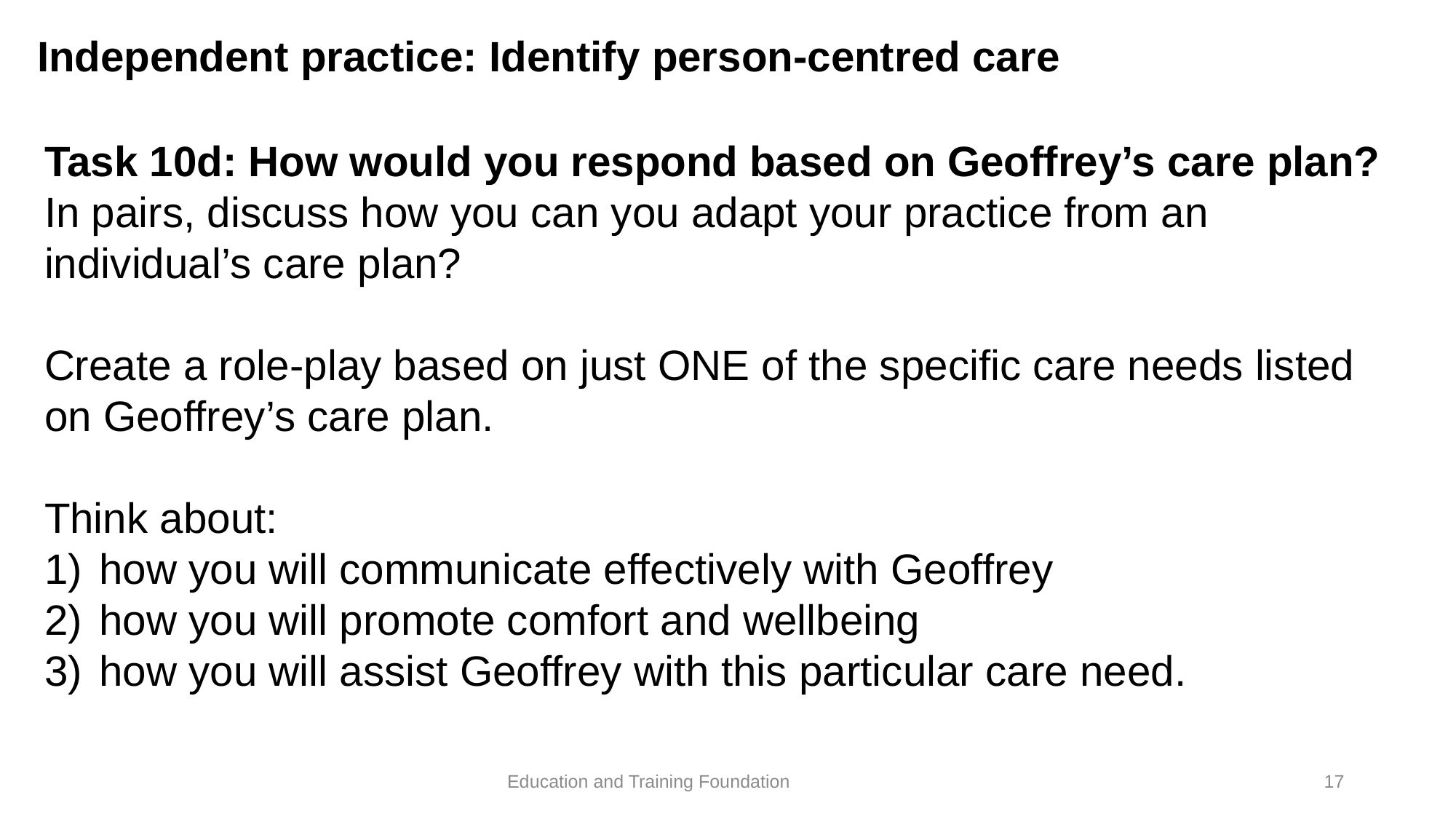

# Independent practice: Identify person-centred care

Task 10d: How would you respond based on Geoffrey’s care plan?
In pairs, discuss how you can you adapt your practice from an individual’s care plan?

Create a role-play based on just ONE of the specific care needs listed on Geoffrey’s care plan.

Think about:
how you will communicate effectively with Geoffrey
how you will promote comfort and wellbeing
how you will assist Geoffrey with this particular care need.

17
Education and Training Foundation